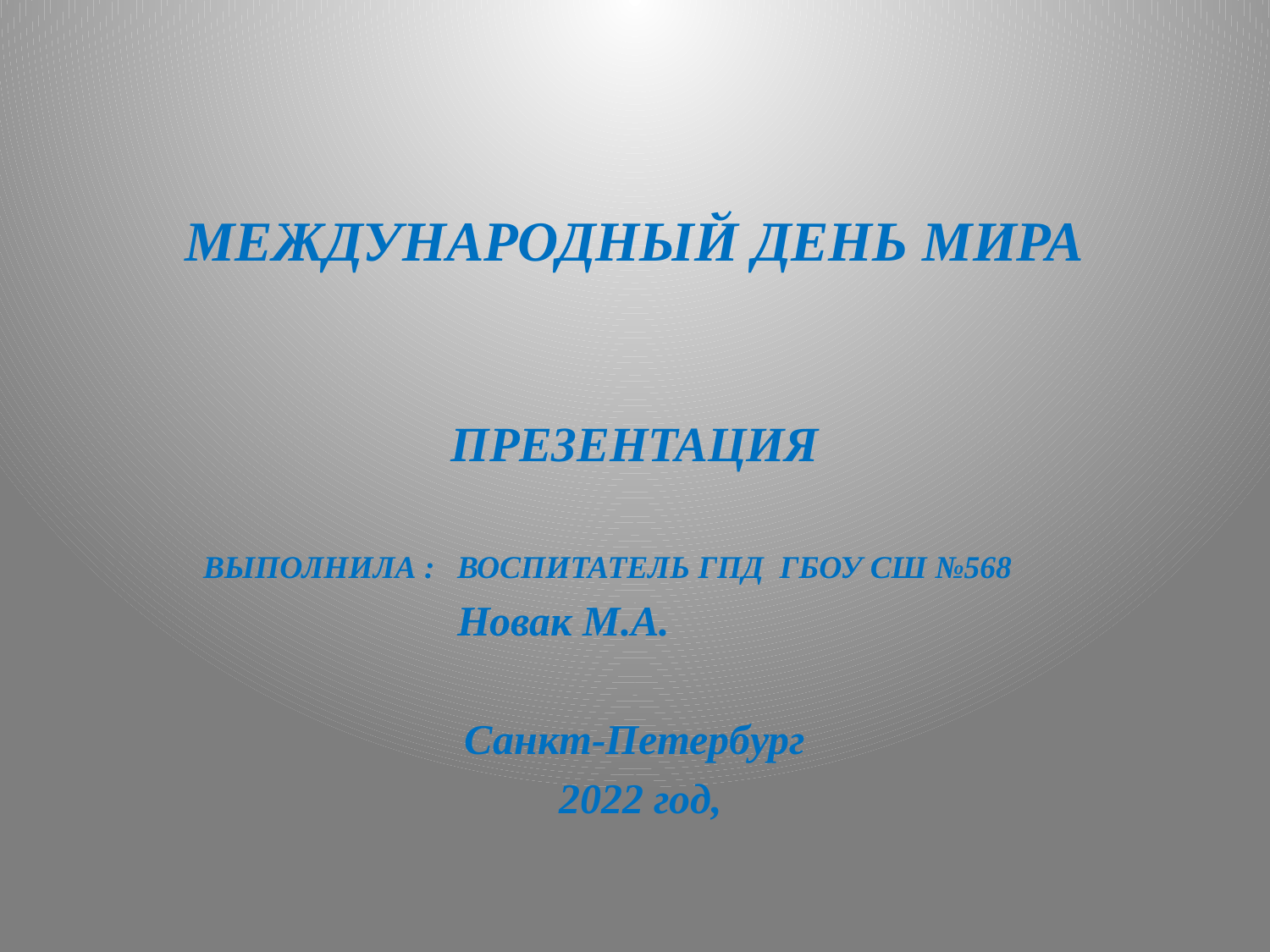

# МЕЖДУНАРОДНЫЙ ДЕНЬ МИРА
ПРЕЗЕНТАЦИЯ

ВЫПОЛНИЛА :	ВОСПИТАТЕЛЬ ГПД  ГБОУ СШ №568
		Новак М.А.

Санкт-Петербург
 2022 год,